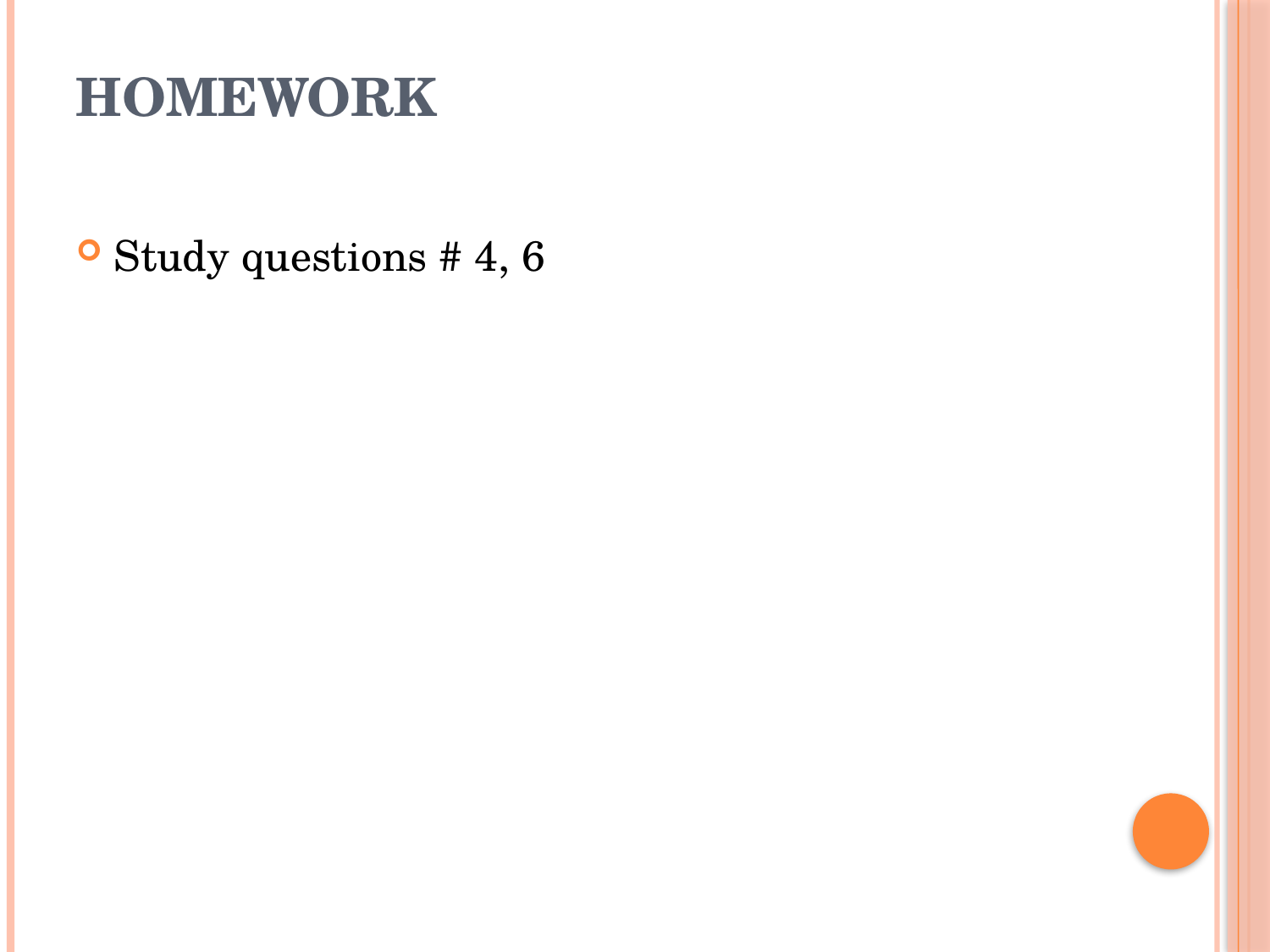

# Homework
Study questions # 4, 6